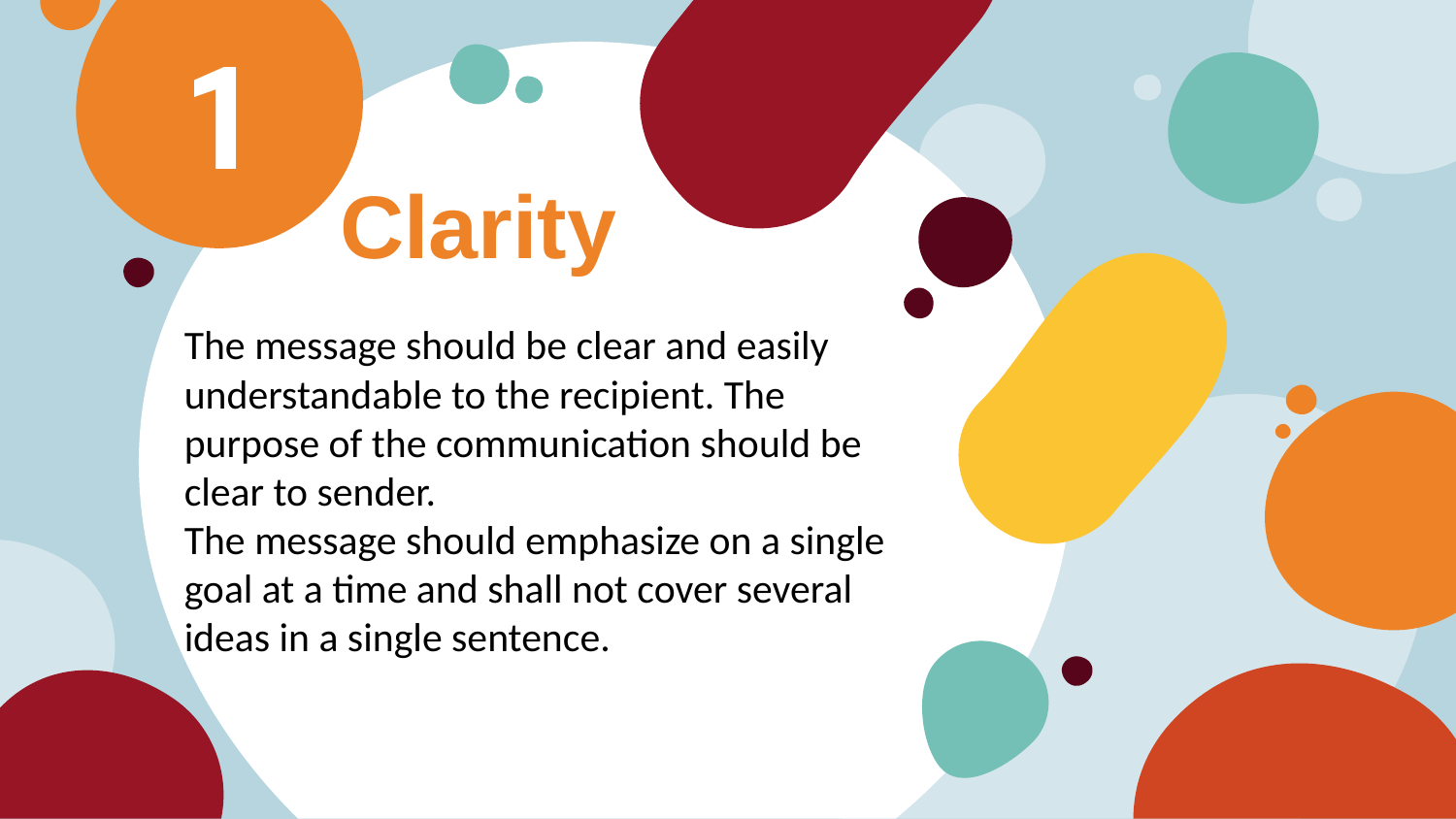

1
# Clarity
The message should be clear and easily understandable to the recipient. The purpose of the communication should be clear to sender.
The message should emphasize on a single goal at a time and shall not cover several ideas in a single sentence.